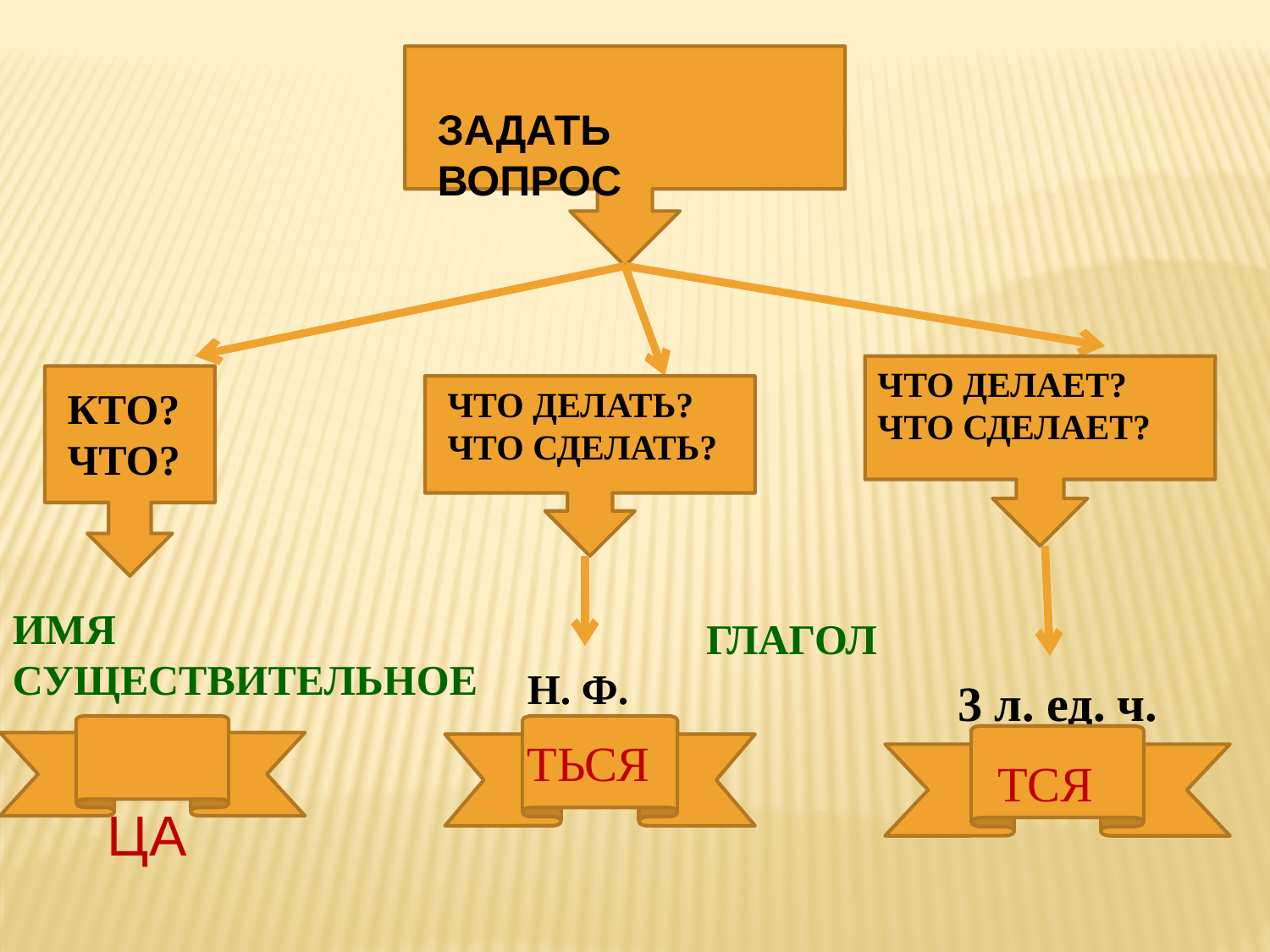

ЗАДАТЬ    ВОПРОС

ЧТО ДЕЛАЕТ?
ЧТО СДЕЛАЕТ?

КТО? ЧТО?

ЧТО ДЕЛАТЬ?
ЧТО СДЕЛАТЬ?
ИМЯ СУЩЕСТВИТЕЛЬНОЕ
               ГЛАГОЛ
Н. Ф.
3 л. ед. ч.

 ЦА
ТЬСЯ

ТСЯ